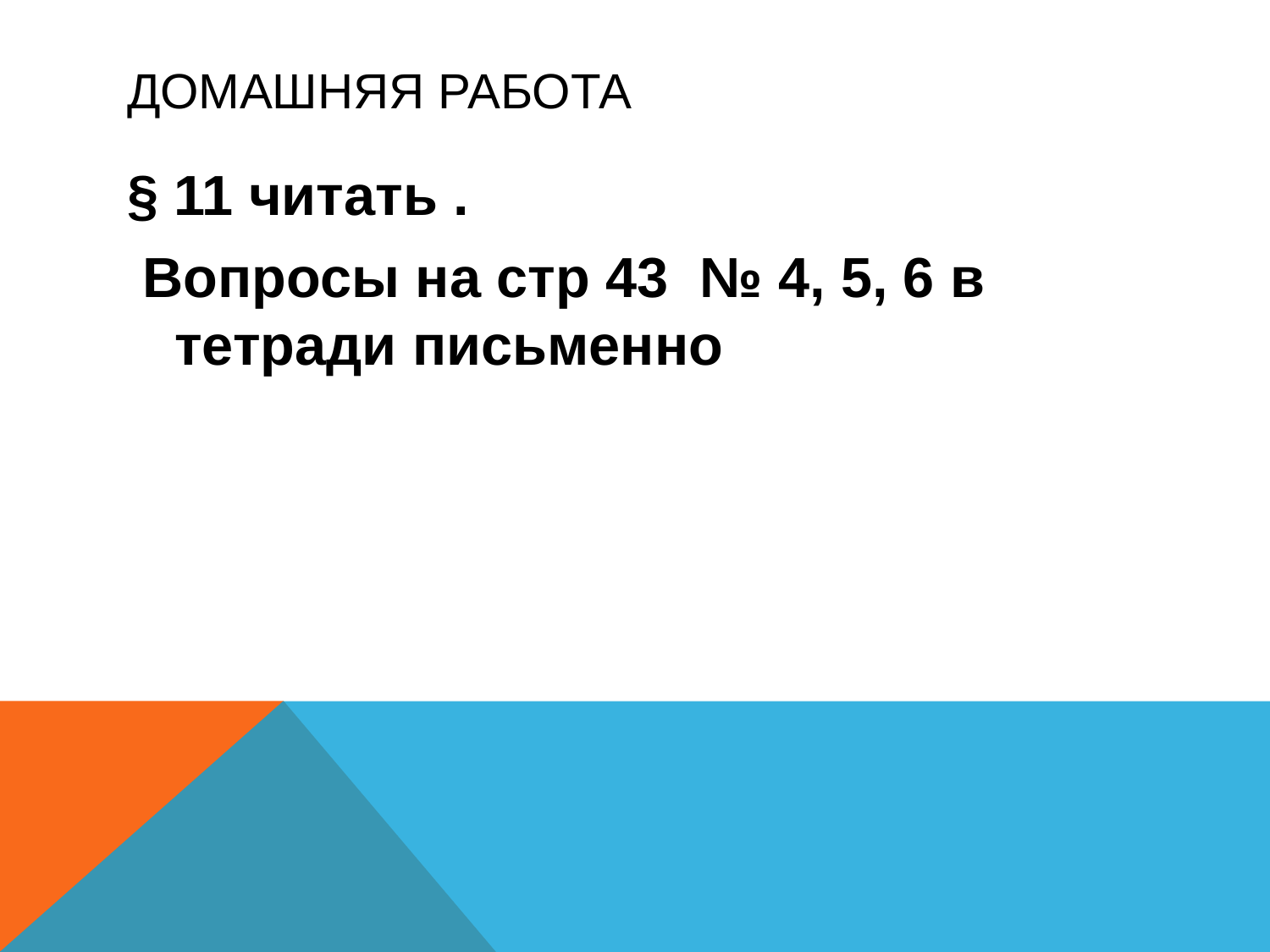

# Домашняя работа
§ 11 читать .
 Вопросы на стр 43  № 4, 5, 6 в тетради письменно